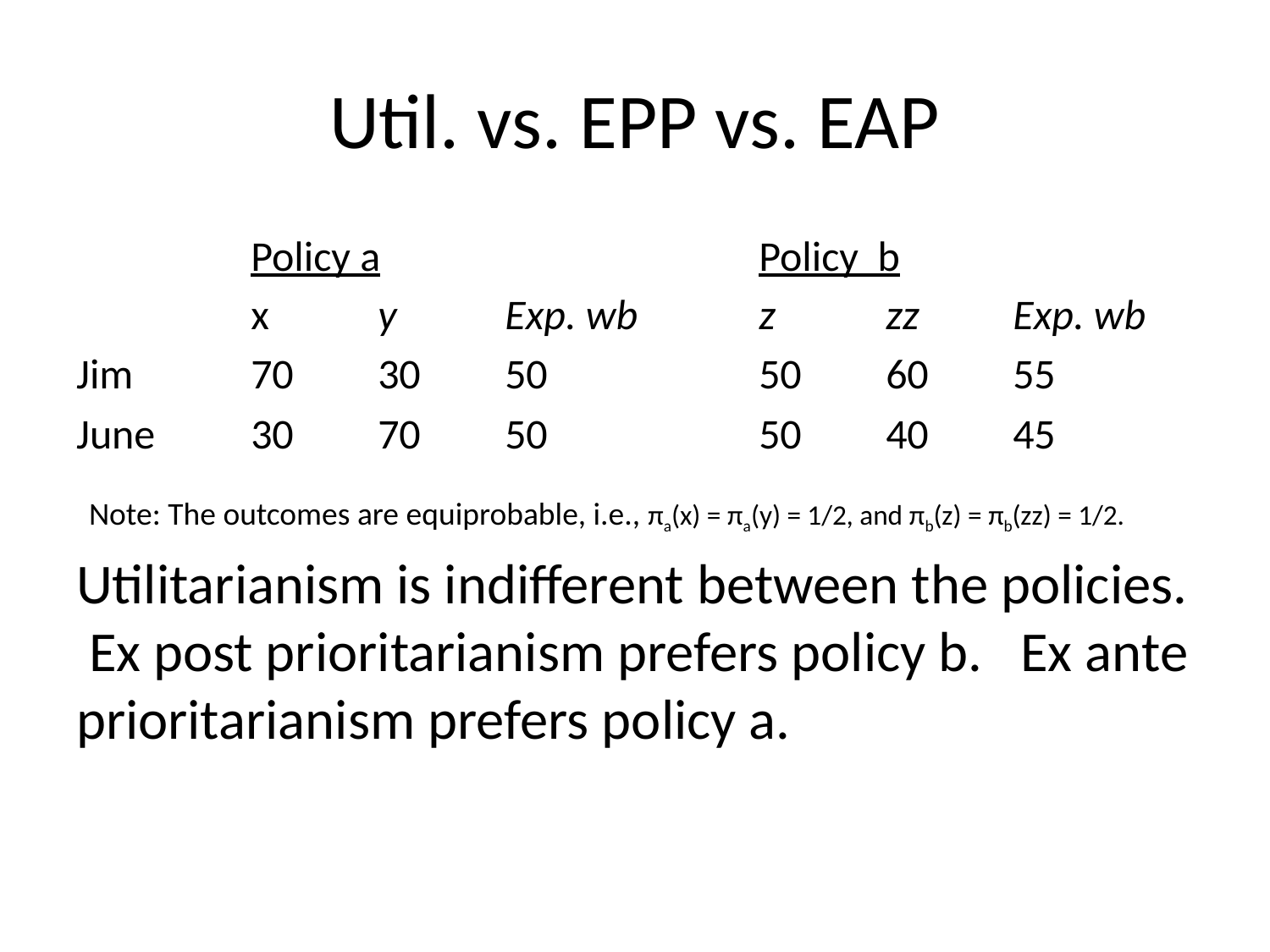

# Util. vs. EPP vs. EAP
		Policy a			Policy  b
		x 	y   	Exp. wb	z	zz	Exp. wb
Jim	70	30	50   		50	60 	55
June	30	70     	50		50	40	45
 Note: The outcomes are equiprobable, i.e., πa(x) = πa(y) = 1/2, and πb(z) = πb(zz) = 1/2.
Utilitarianism is indifferent between the policies.  Ex post prioritarianism prefers policy b.   Ex ante prioritarianism prefers policy a.